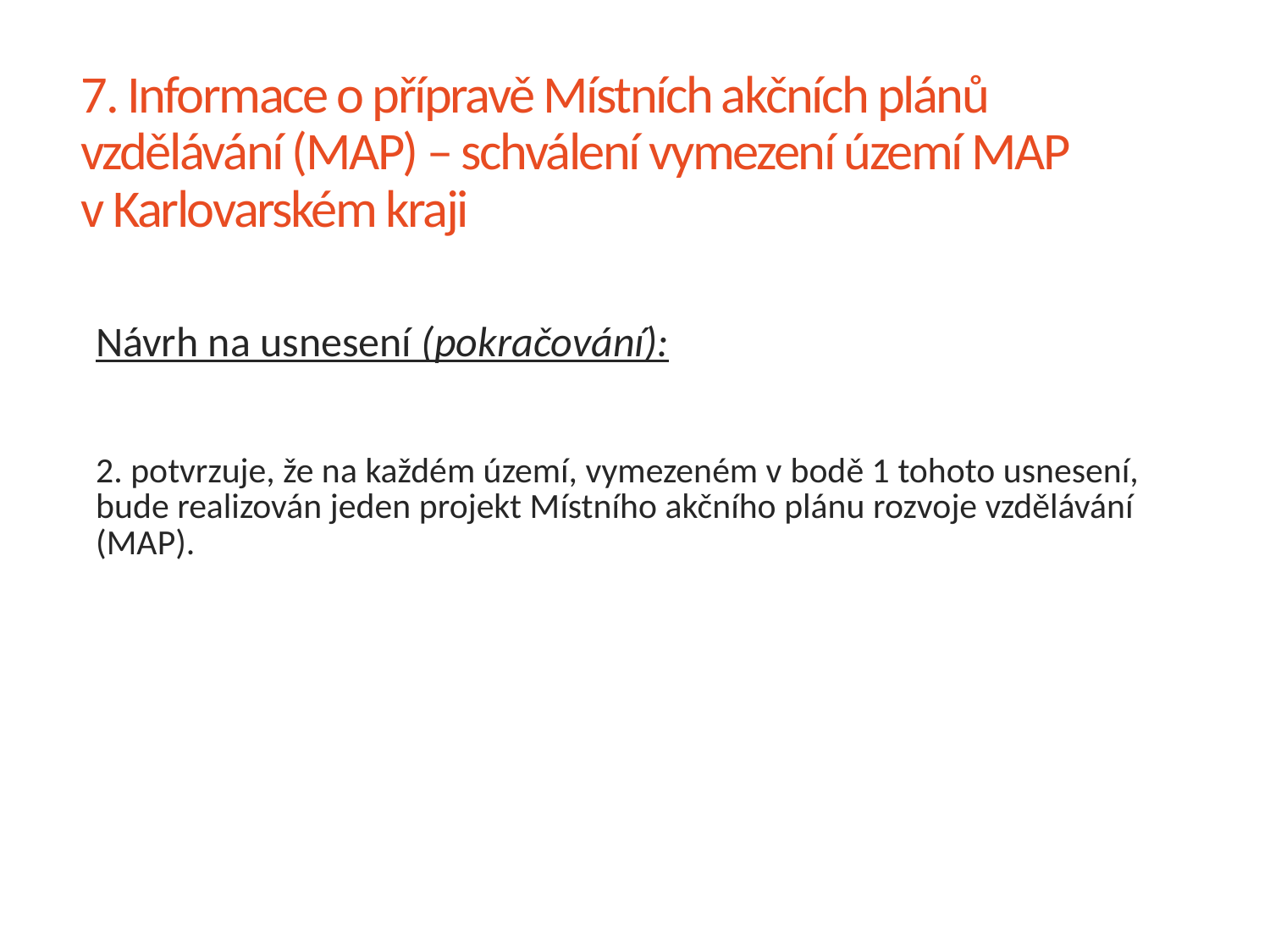

# 7. Informace o přípravě Místních akčních plánů vzdělávání (MAP) – schválení vymezení území MAP v Karlovarském kraji

Návrh na usnesení (pokračování):

2. potvrzuje, že na každém území, vymezeném v bodě 1 tohoto usnesení, bude realizován jeden projekt Místního akčního plánu rozvoje vzdělávání (MAP).